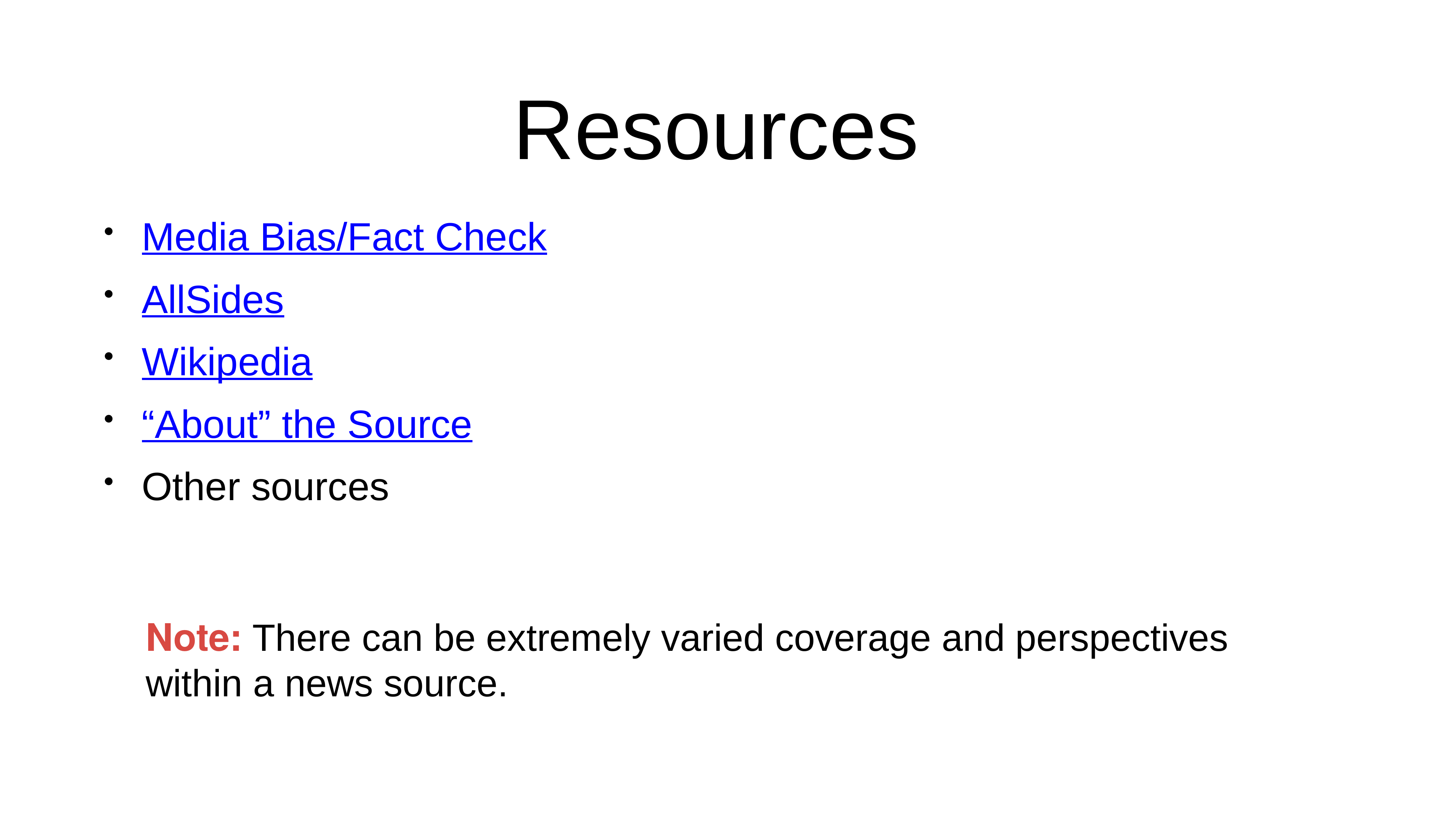

# Resources
Media Bias/Fact Check
AllSides
Wikipedia
“About” the Source
Other sources
Note: There can be extremely varied coverage and perspectives within a news source.